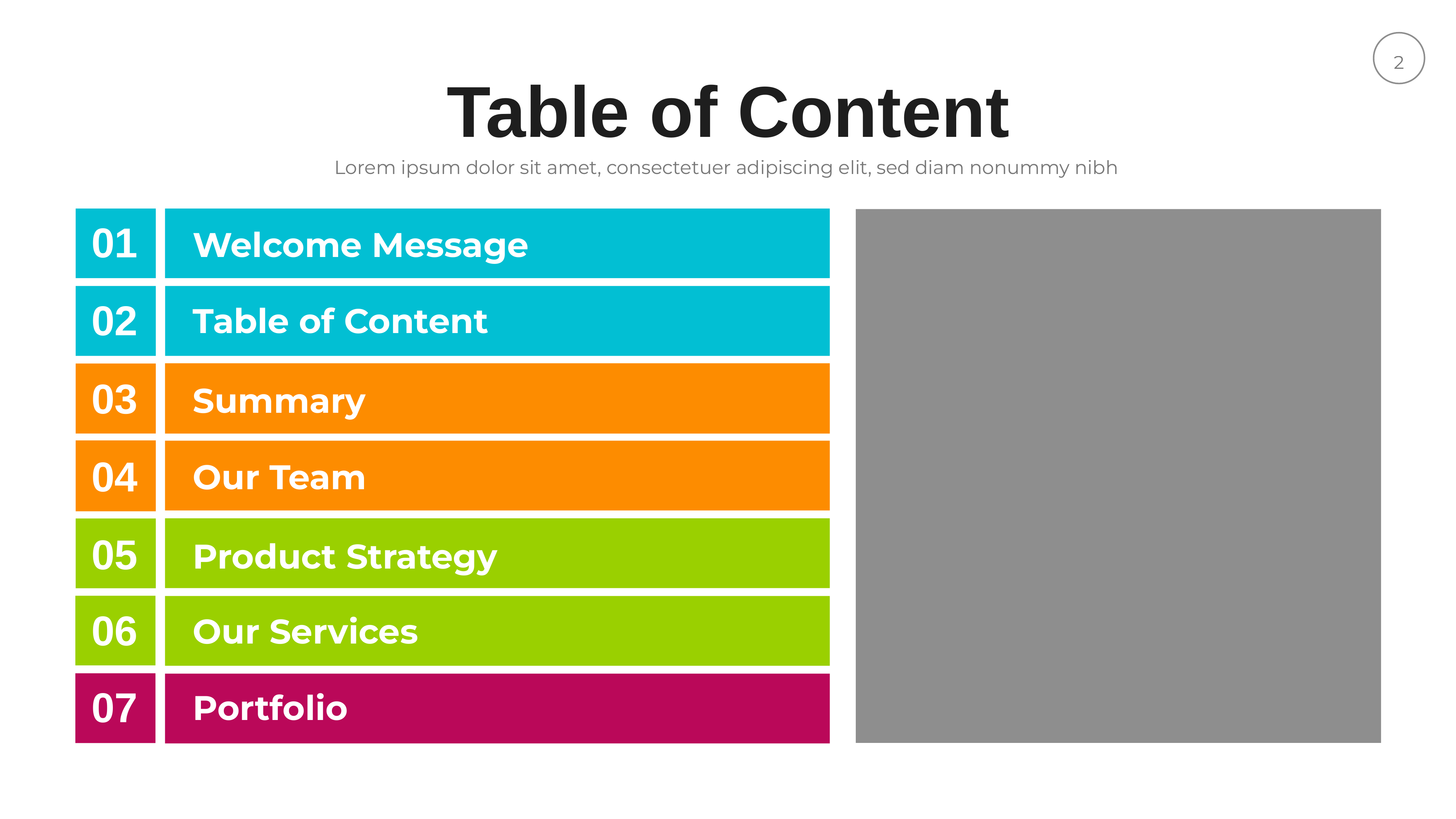

Table of Content
Lorem ipsum dolor sit amet, consectetuer adipiscing elit, sed diam nonummy nibh

01
Welcome Message

02
Table of Content

03
Summary

04
Our Team

05
Product Strategy

06
Our Services

07
Portfolio